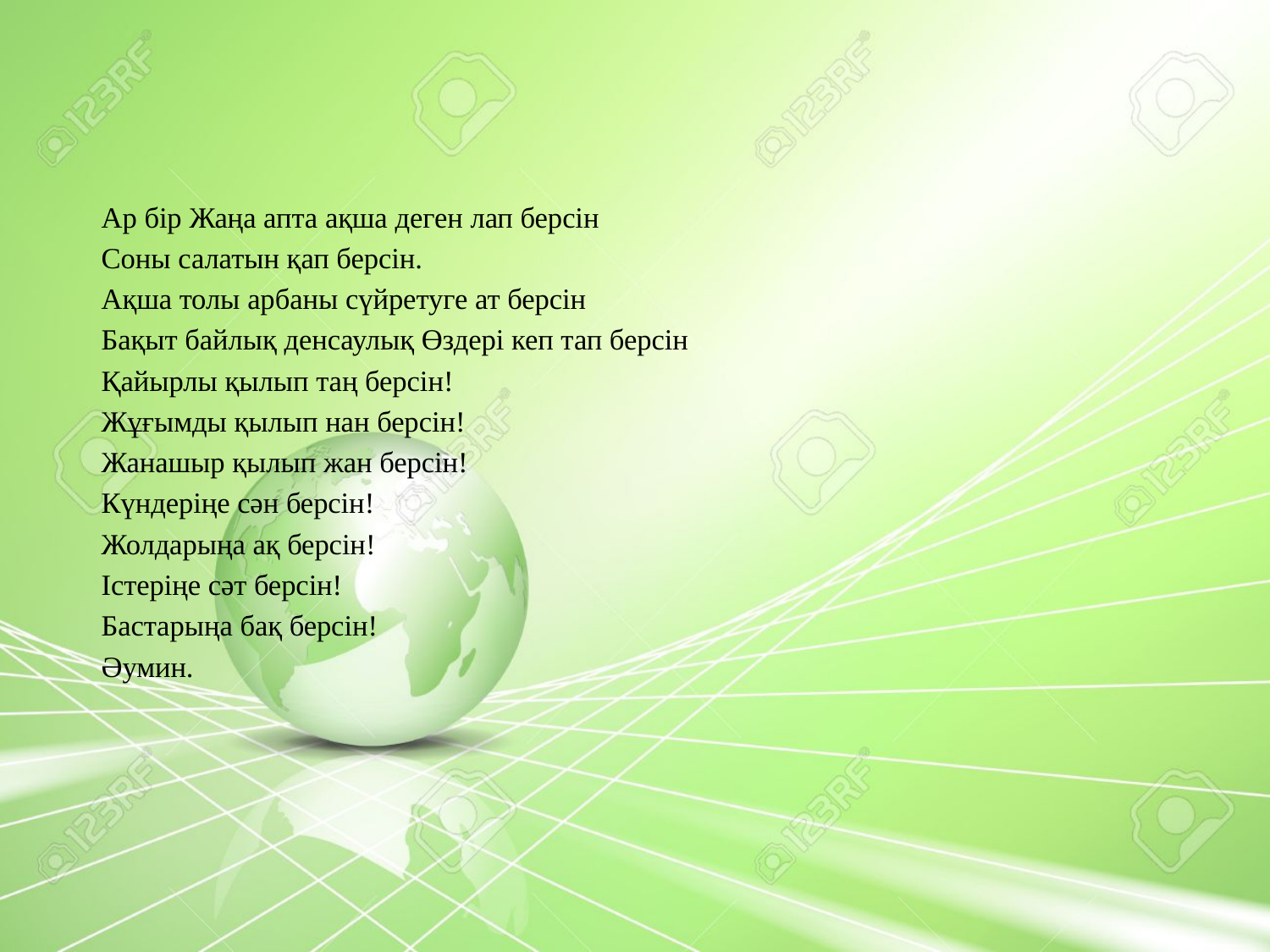

Ар бір Жаңа апта ақша деген лап берсін
Соны салатын қап берсін.
Ақша толы арбаны сүйретуге ат берсін
Бақыт байлық денсаулық Өздері кеп тап берсін
Қайырлы қылып таң берсін!
Жұғымды қылып нан берсін!
Жанашыр қылып жан берсін!
Күндеріңе сəн берсін!
Жолдарыңа ақ берсін!
Істеріңе сəт берсін!
Бастарыңа бақ берсін!
Әумин.